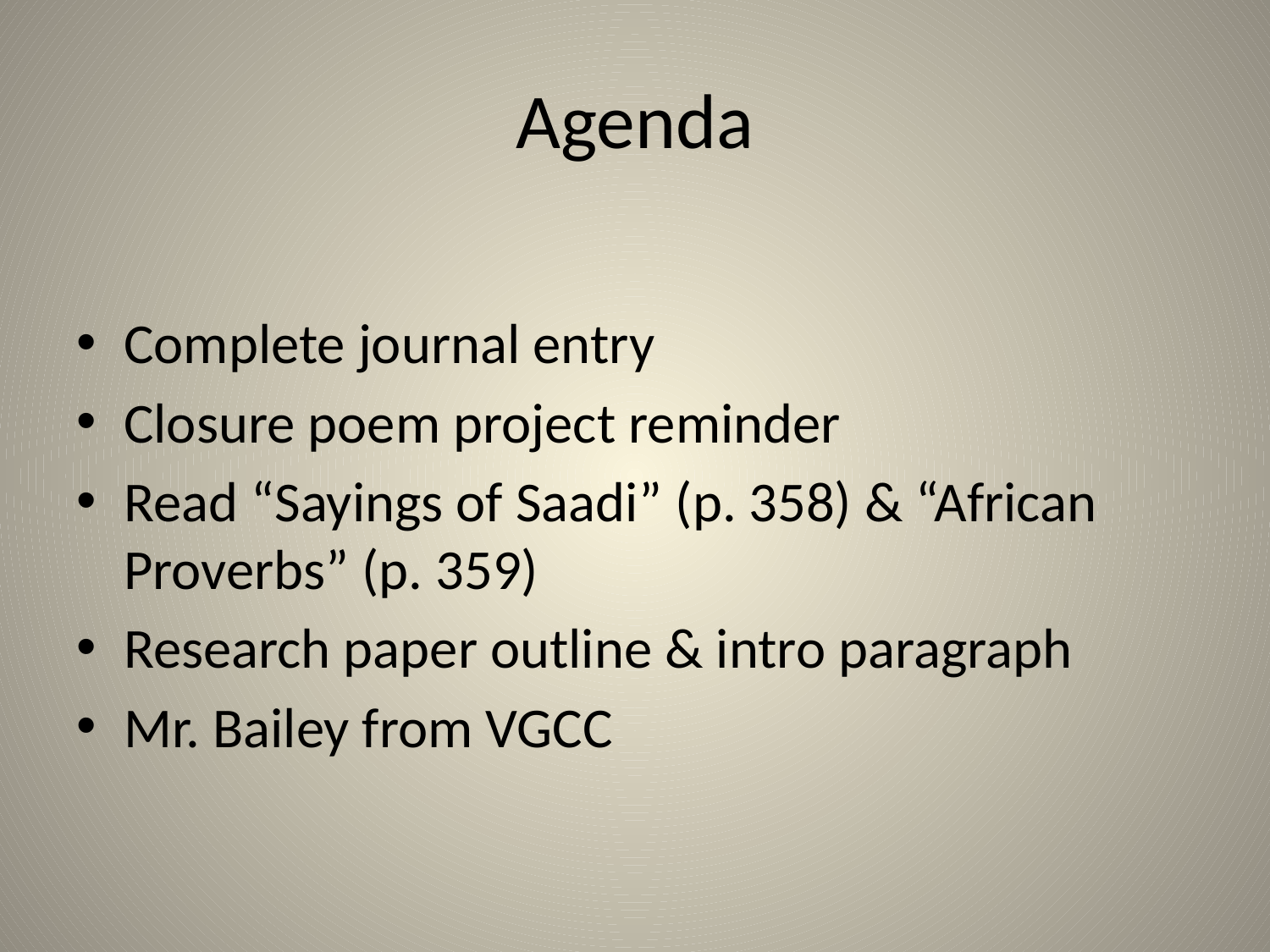

# Agenda

Complete journal entry
Closure poem project reminder
Read “Sayings of Saadi” (p. 358) & “African Proverbs” (p. 359)
Research paper outline & intro paragraph
Mr. Bailey from VGCC